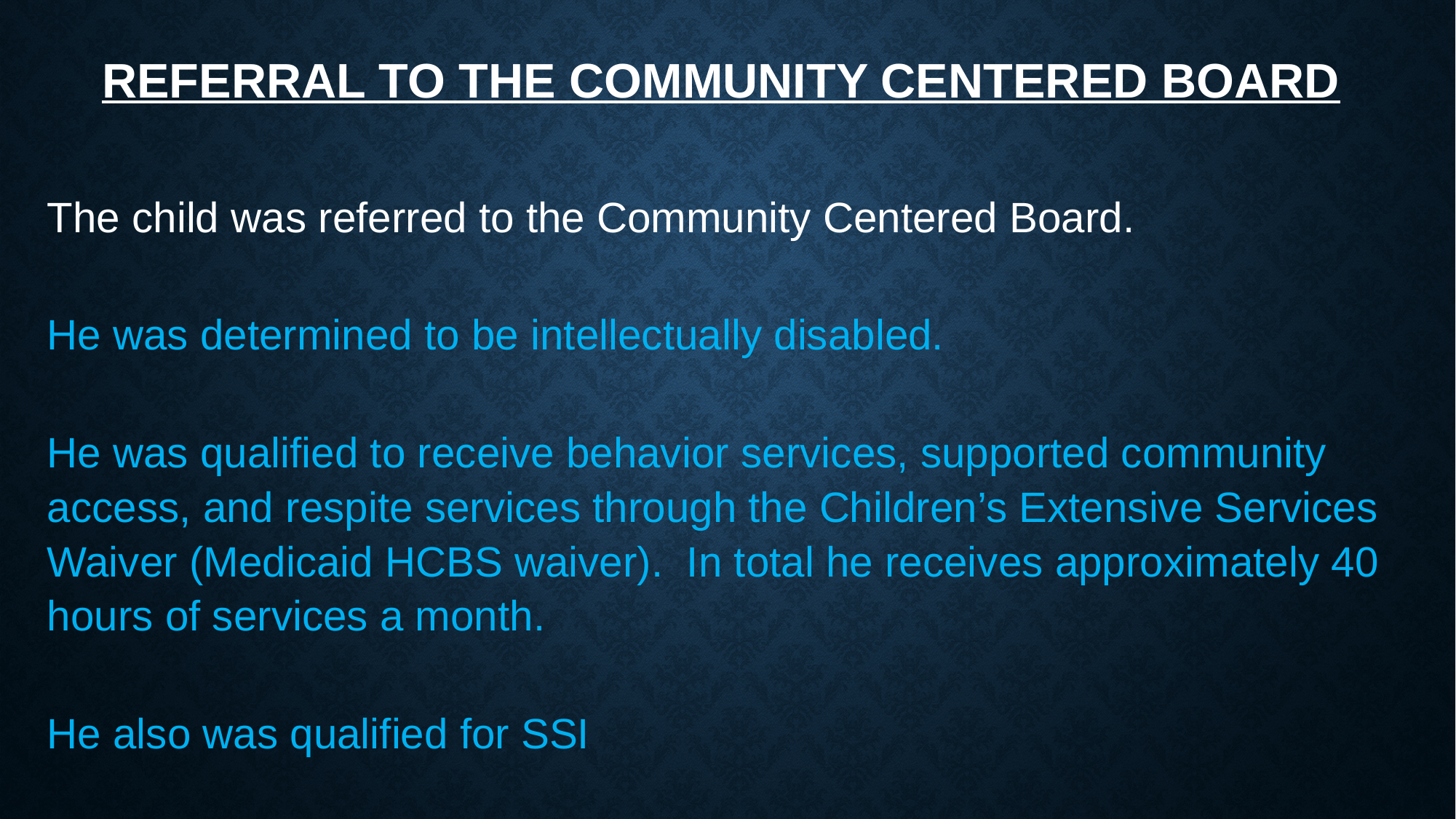

REFERRAL TO THE COMMUNITY CENTERED BOARD

The child was referred to the Community Centered Board.

He was determined to be intellectually disabled.

He was qualified to receive behavior services, supported community access, and respite services through the Children’s Extensive Services Waiver (Medicaid HCBS waiver).  In total he receives approximately 40 hours of services a month.

He also was qualified for SSI